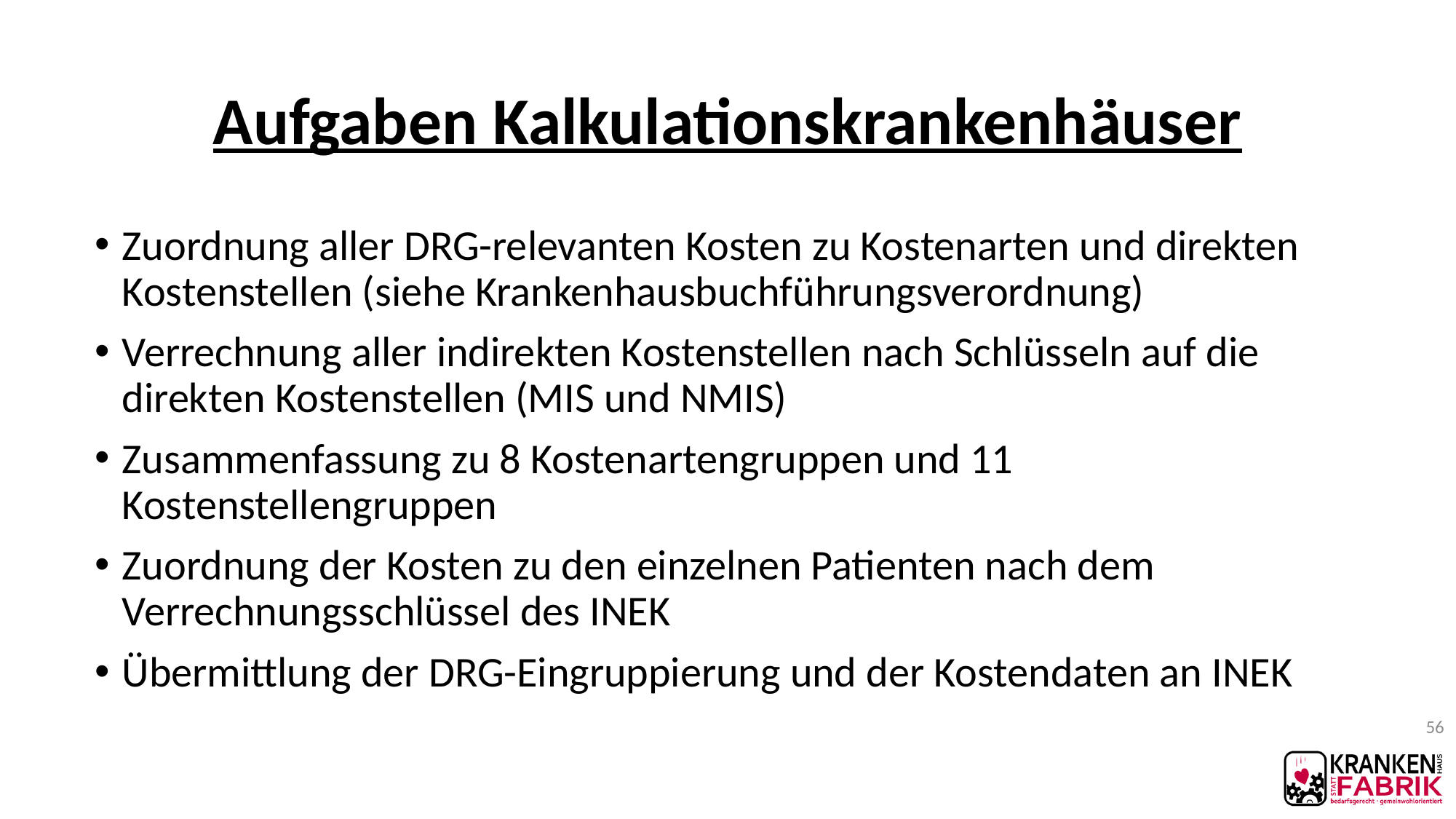

# Aufgaben Kalkulationskrankenhäuser
Zuordnung aller DRG-relevanten Kosten zu Kostenarten und direkten Kostenstellen (siehe Krankenhausbuchführungsverordnung)
Verrechnung aller indirekten Kostenstellen nach Schlüsseln auf die direkten Kostenstellen (MIS und NMIS)
Zusammenfassung zu 8 Kostenartengruppen und 11 Kostenstellengruppen
Zuordnung der Kosten zu den einzelnen Patienten nach dem Verrechnungsschlüssel des INEK
Übermittlung der DRG-Eingruppierung und der Kostendaten an INEK
56